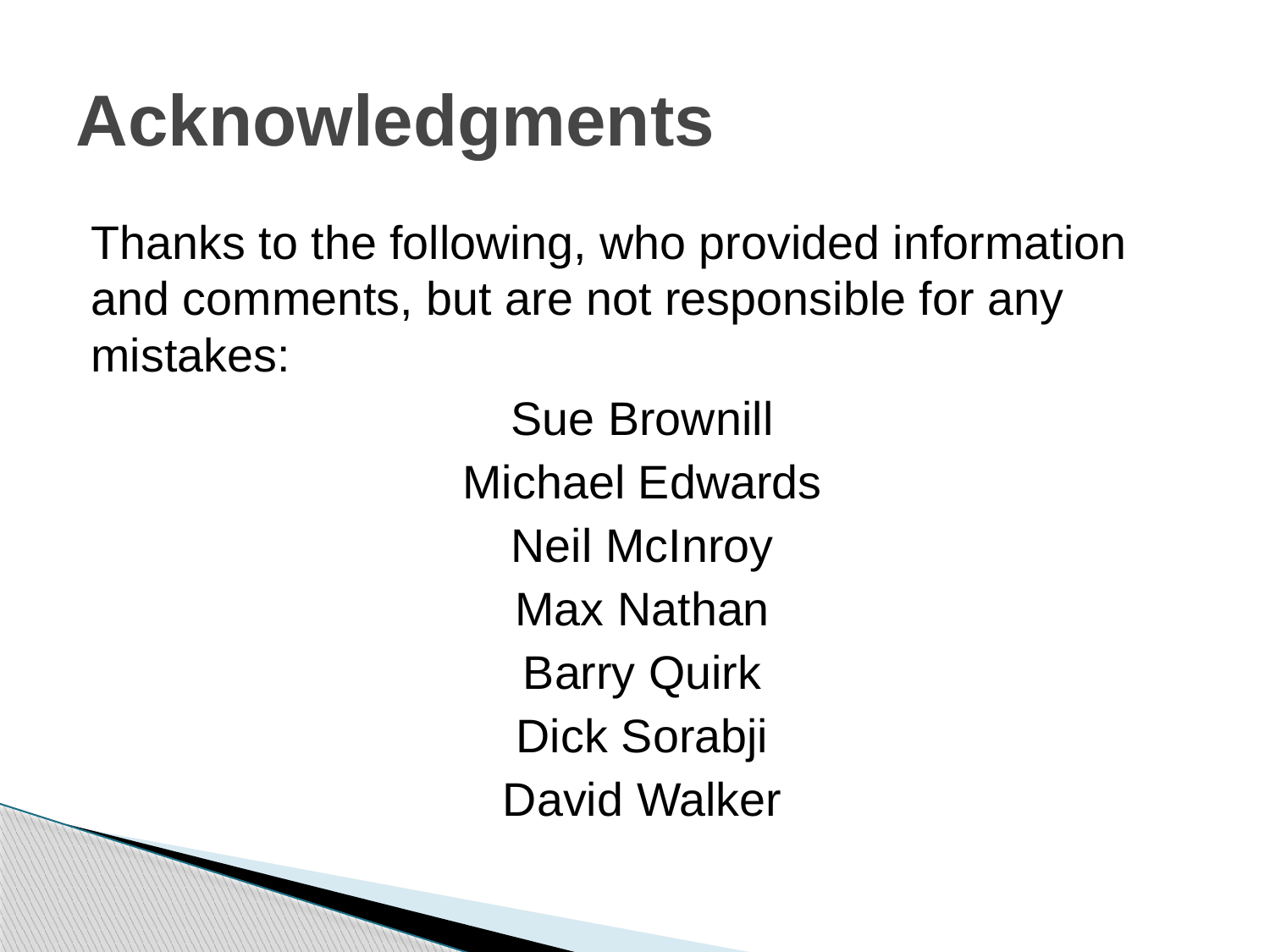

# Acknowledgments
Thanks to the following, who provided information and comments, but are not responsible for any mistakes:
Sue Brownill
Michael Edwards
Neil McInroy
Max Nathan
Barry Quirk
Dick Sorabji
David Walker